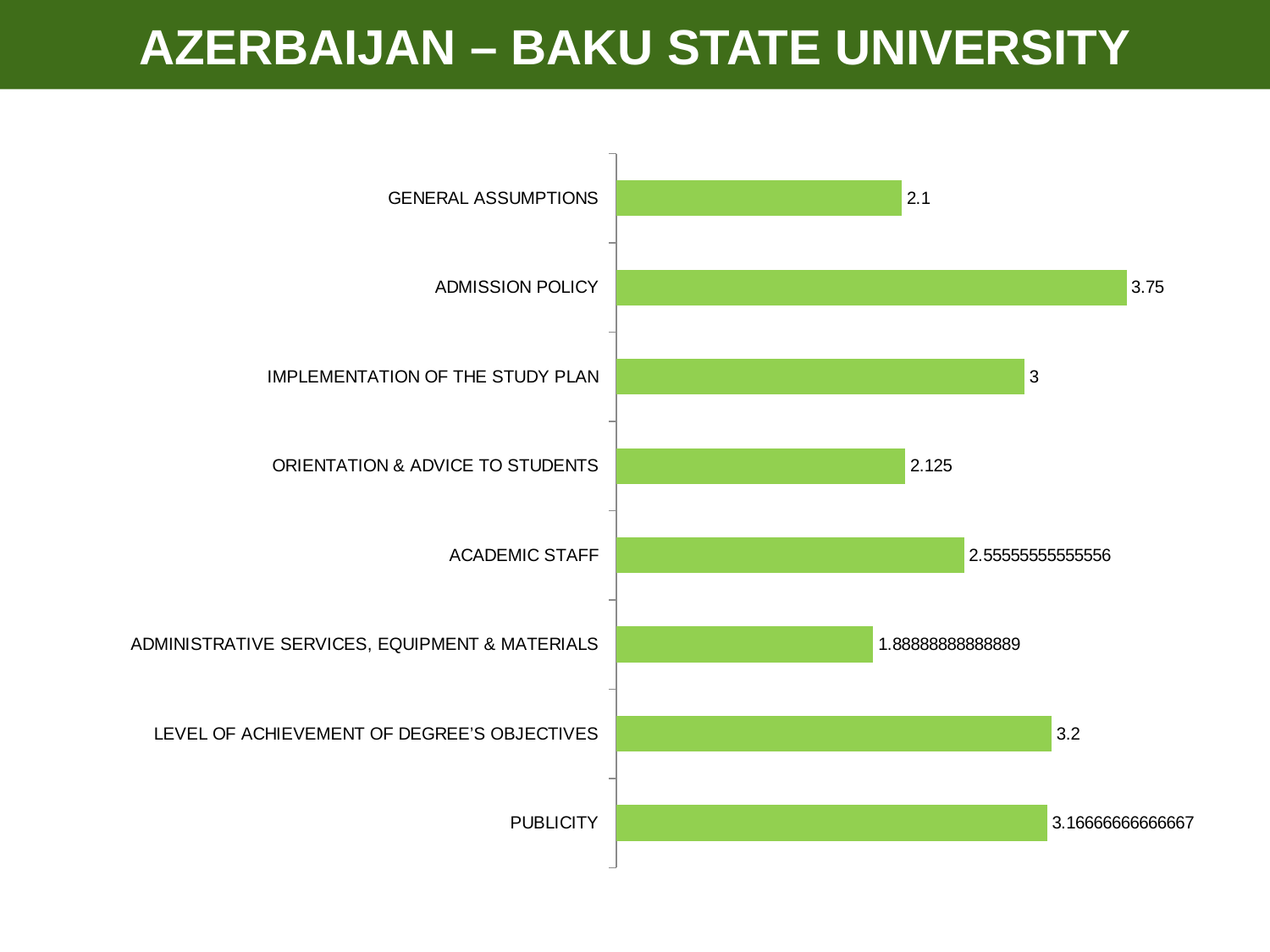

# AZERBAIJAN – BAKU STATE UNIVERSITY

### Chart

| Category |  |
|---|---|
| PUBLICITY  | 3.1666666666666665 |
| LEVEL OF ACHIEVEMENT OF DEGREE’S OBJECTIVES  | 3.2 |
| ADMINISTRATIVE SERVICES, EQUIPMENT & MATERIALS  | 1.8888888888888915 |
| ACADEMIC STAFF  | 2.5555555555555554 |
| ORIENTATION & ADVICE TO STUDENTS  | 2.125 |
| IMPLEMENTATION OF THE STUDY PLAN  | 3.0 |
| ADMISSION POLICY  | 3.75 |
| GENERAL ASSUMPTIONS  | 2.1 |